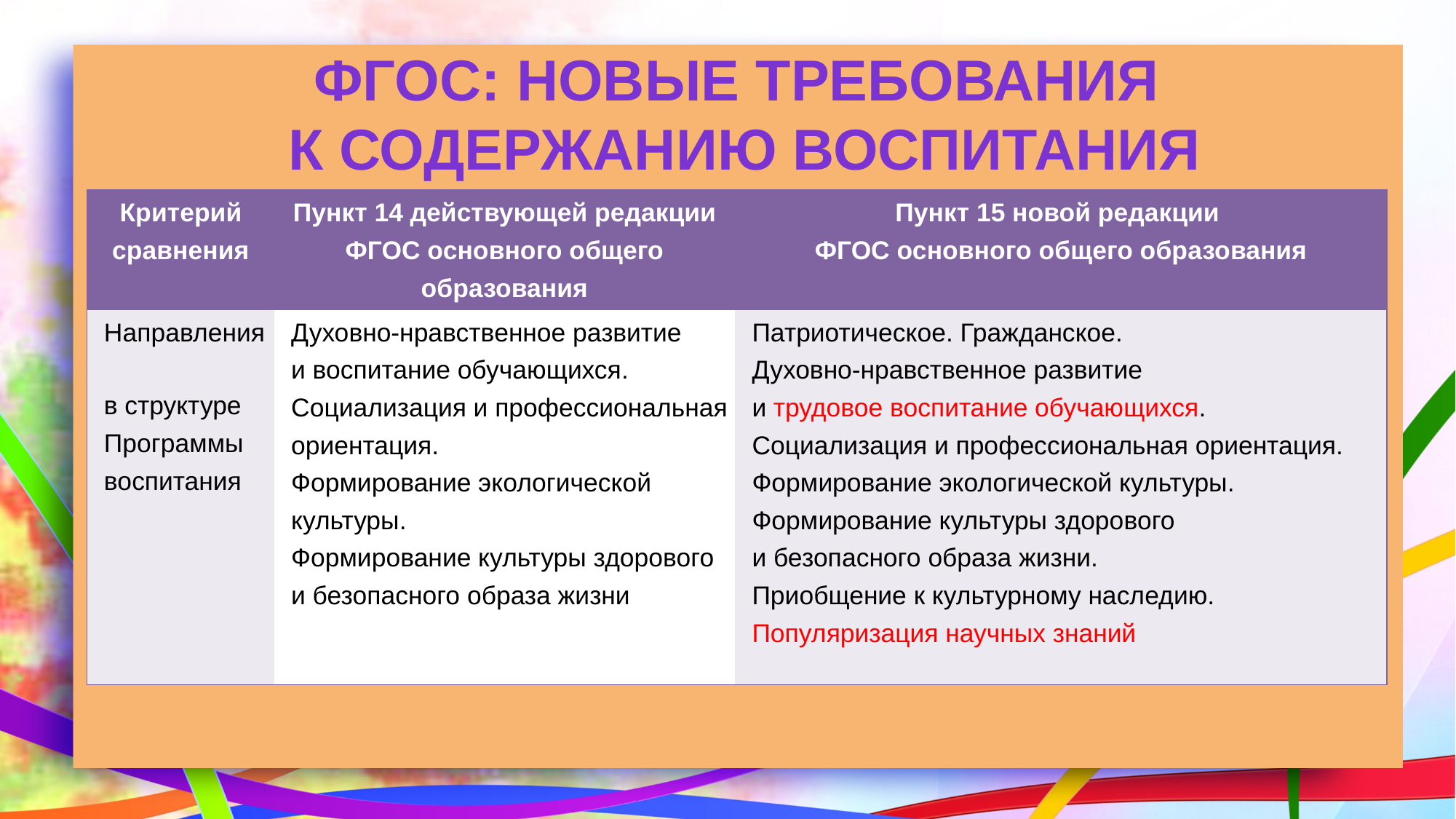

# ФГОС: новые требования к содержанию воспитания
| Критерий сравнения | Пункт 14 действующей редакции ФГОС основного общего образования | Пункт 15 новой редакции ФГОС основного общего образования |
| --- | --- | --- |
| Направления в структуре Программы воспитания | Духовно-нравственное развитие и воспитание обучающихся. Социализация и профессиональная ориентация. Формирование экологической культуры. Формирование культуры здорового и безопасного образа жизни | Патриотическое. Гражданское. Духовно-нравственное развитие и трудовое воспитание обучающихся. Социализация и профессиональная ориентация. Формирование экологической культуры. Формирование культуры здорового и безопасного образа жизни. Приобщение к культурному наследию. Популяризация научных знаний |